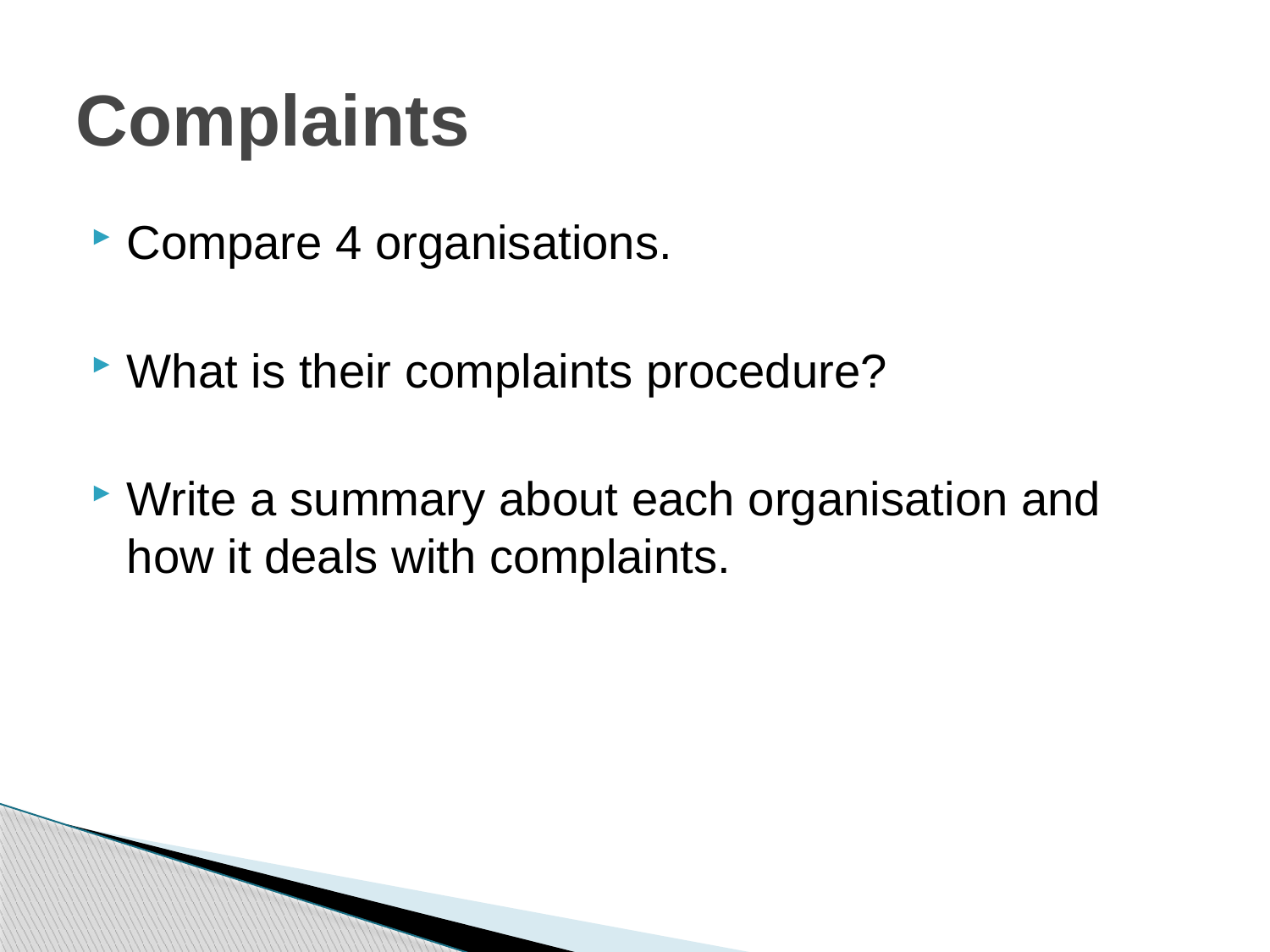

# Complaints
Compare 4 organisations.

What is their complaints procedure?

Write a summary about each organisation and how it deals with complaints.